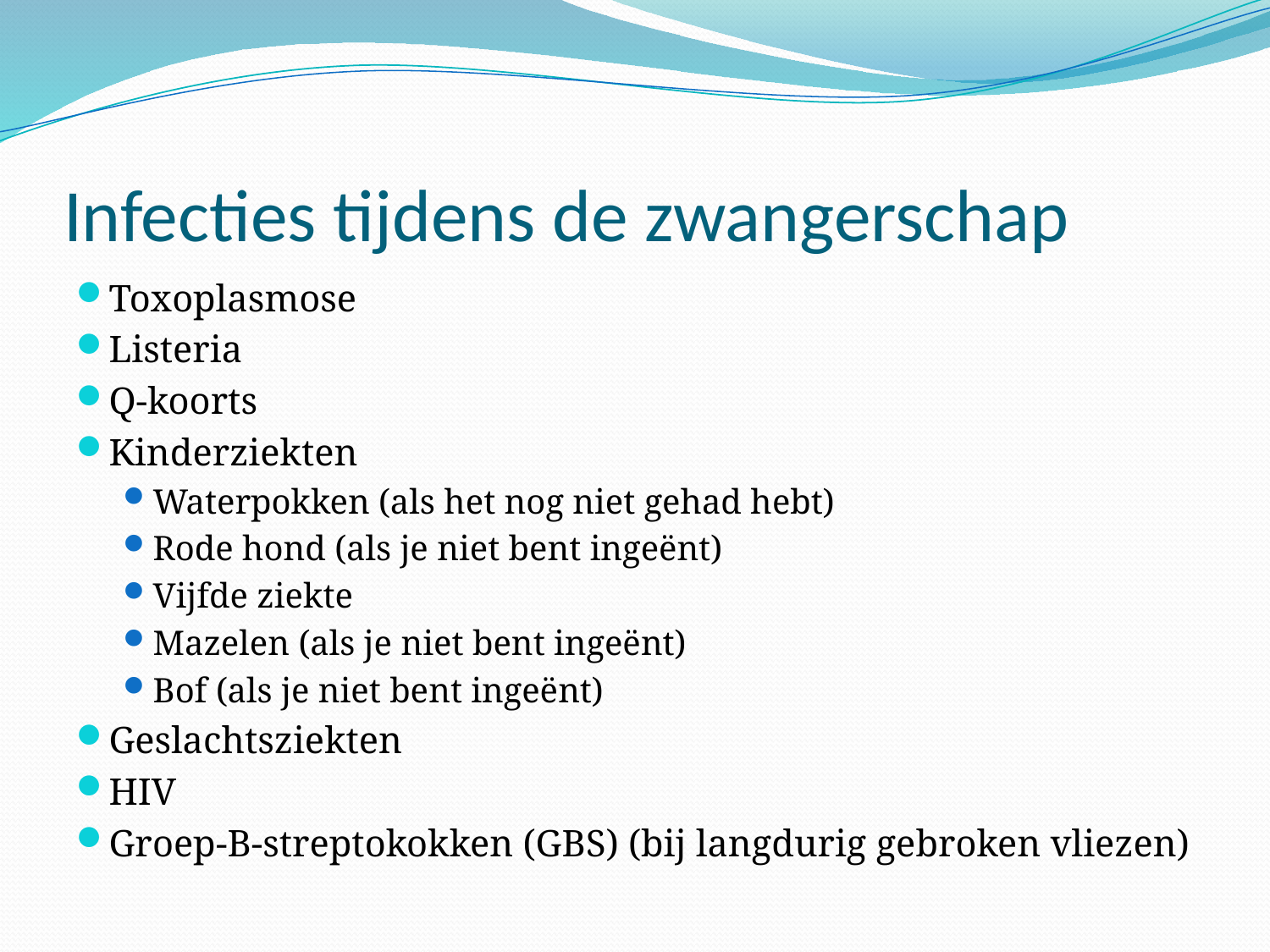

# Infecties tijdens de zwangerschap
Toxoplasmose
Listeria
Q-koorts
Kinderziekten
Waterpokken (als het nog niet gehad hebt)
Rode hond (als je niet bent ingeënt)
Vijfde ziekte
Mazelen (als je niet bent ingeënt)
Bof (als je niet bent ingeënt)
Geslachtsziekten
HIV
Groep-B-streptokokken (GBS) (bij langdurig gebroken vliezen)